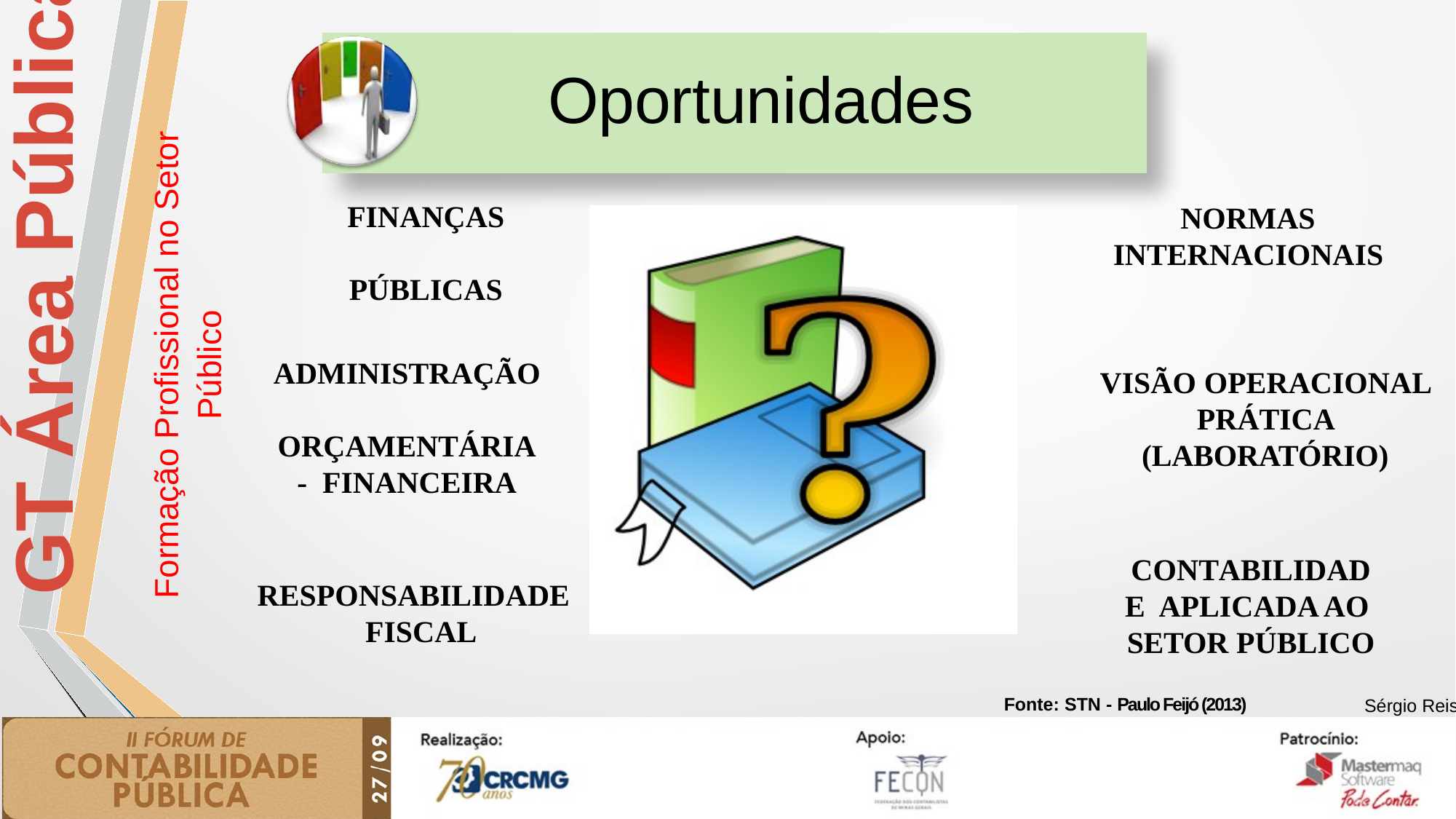

Oportunidades
FINANÇAS  PÚBLICAS
NORMAS  INTERNACIONAIS

# Formação Profissional no Setor Público
ADMINISTRAÇÃO  ORÇAMENTÁRIA-  FINANCEIRA
VISÃO OPERACIONAL  PRÁTICA  (LABORATÓRIO)
CONTABILIDADE  APLICADA AO  SETOR PÚBLICO
RESPONSABILIDADE  FISCAL
Fonte: STN - Paulo Feijó (2013)